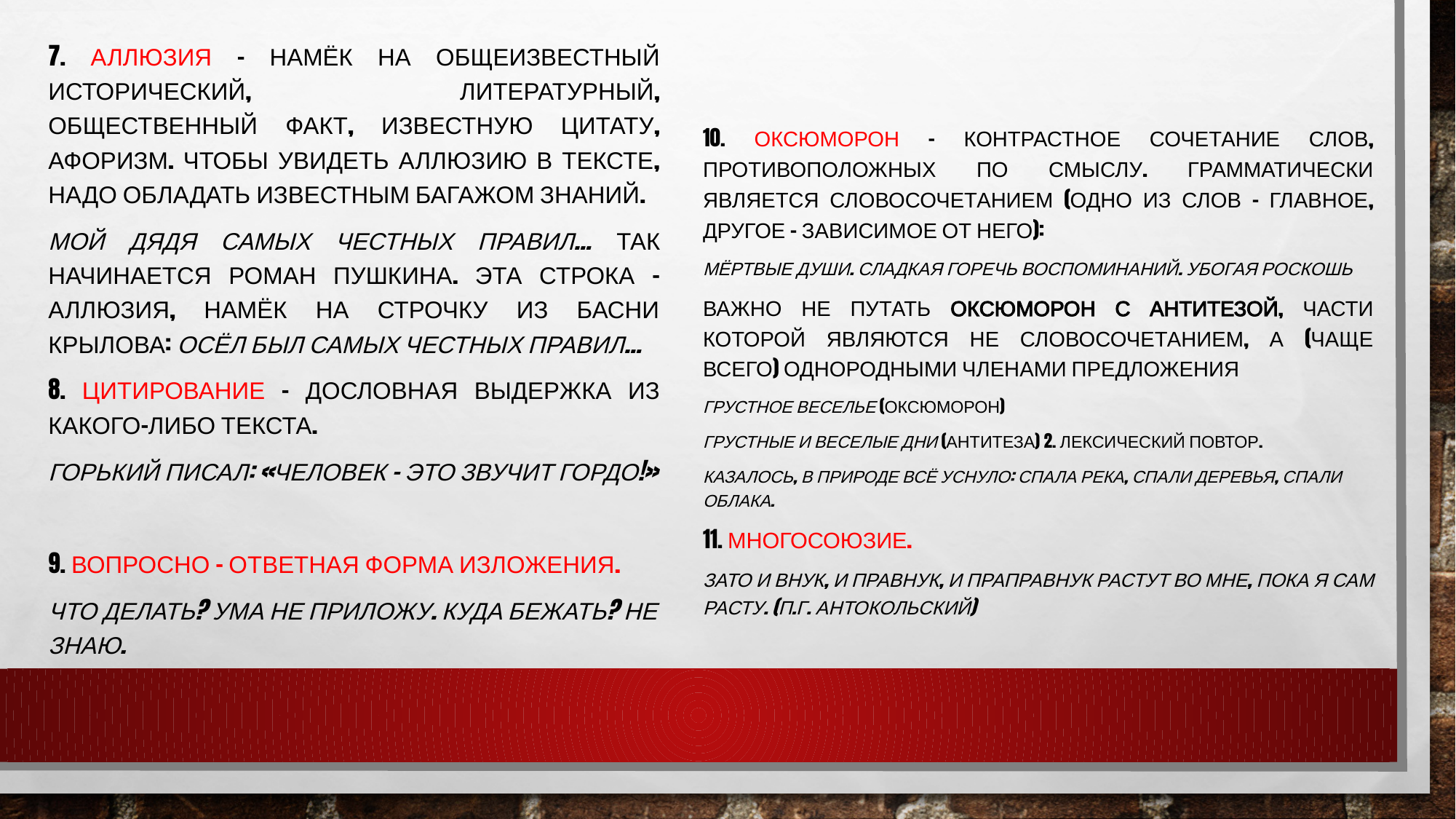

7. Аллюзия – намёк на общеизвестный исторический, литературный, общественный факт, известную цитату, афоризм. Чтобы увидеть аллюзию в тексте, надо обладать известным багажом знаний.
Мой дядя самых честных правил… так начинается роман пушкина. Эта строка – аллюзия, намёк на строчку из басни крылова: осёл был самых честных правил…
8. Цитирование – дословная выдержка из какого-либо текста.
Горький писал: «человек – это звучит гордо!»

9. вопросно – ответная форма изложения.
Что делать? Ума не приложу. Куда бежать? Не знаю.

10. Оксюморон – контрастное сочетание слов, противоположных по смыслу. Грамматически является словосочетанием (одно из слов – главное, другое – зависимое от него):
Мёртвые души. Сладкая горечь воспоминаний. Убогая роскошь
Важно не путать оксюморон с антитезой, части которой являются не словосочетанием, а (чаще всего) однородными членами предложения
Грустное веселье (оксюморон)
Грустные и веселые дни (антитеза) 2. лексический повтор.
Казалось, в природе всё уснуло: спала река, спали деревья, спали облака.
11. многосоюзие.
Зато и внук, и правнук, и праправнук растут во мне, пока я сам расту. (п.г. Антокольский)